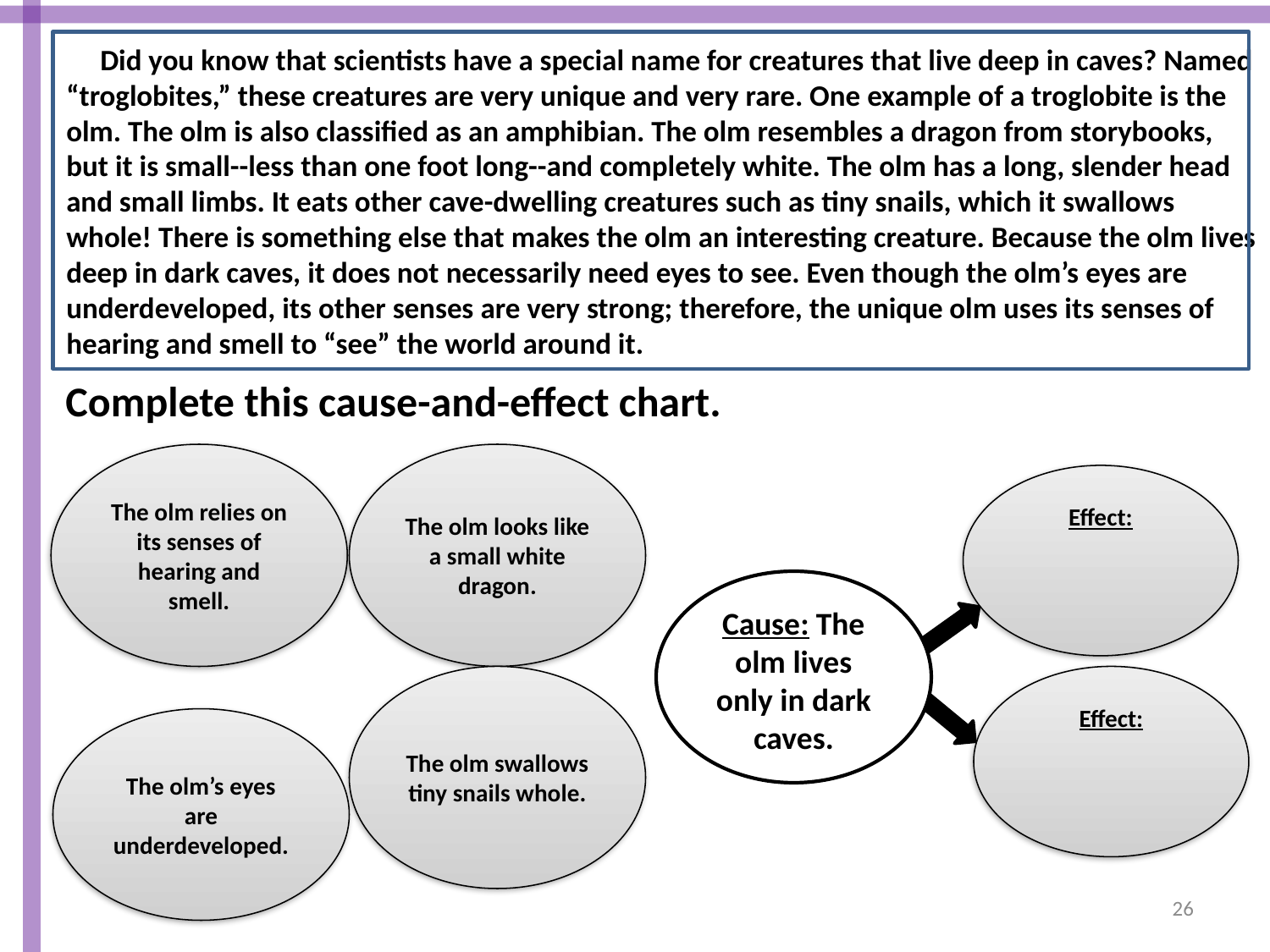

Did you know that scientists have a special name for creatures that live deep in caves? Named “troglobites,” these creatures are very unique and very rare. One example of a troglobite is the olm. The olm is also classified as an amphibian. The olm resembles a dragon from storybooks, but it is small--less than one foot long--and completely white. The olm has a long, slender head and small limbs. It eats other cave-dwelling creatures such as tiny snails, which it swallows whole! There is something else that makes the olm an interesting creature. Because the olm lives deep in dark caves, it does not necessarily need eyes to see. Even though the olm’s eyes are underdeveloped, its other senses are very strong; therefore, the unique olm uses its senses of hearing and smell to “see” the world around it.

Complete this cause-and-effect chart.

The olm relies on its senses of hearing and smell.
The olm looks like a small white dragon.
Effect:

Cause: The olm lives only in dark caves.

The olm swallows tiny snails whole.
Effect:

The olm’s eyes are underdeveloped.
26